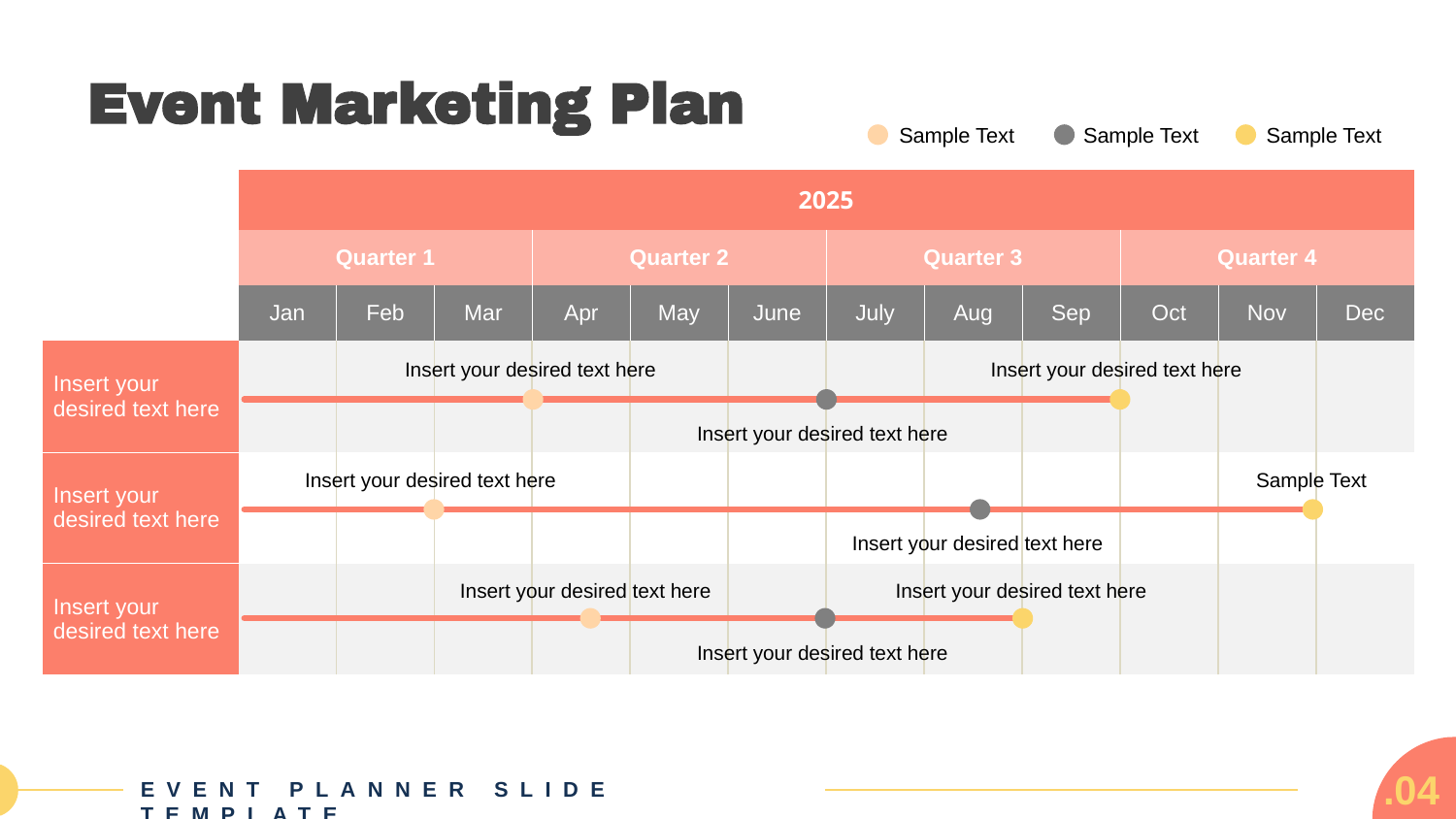

# Event Marketing Plan
Sample Text
Sample Text
Sample Text

|  | 2025 |  |  |  |  |  |  |  |  |  |  |  |
| --- | --- | --- | --- | --- | --- | --- | --- | --- | --- | --- | --- | --- |
|  | Quarter 1 |  |  | Quarter 2 |  |  | Quarter 3 |  |  | Quarter 4 |  |  |
|  | Jan | Feb | Mar | Apr | May | June | July | Aug | Sep | Oct | Nov | Dec |
| Insert your desired text here |  |  |  |  |  |  |  |  |  |  |  |  |
| Insert your desired text here |  |  |  |  |  |  |  |  |  |  |  |  |
| Insert your desired text here |  |  |  |  |  |  |  |  |  |  |  |  |
Insert your desired text here
Insert your desired text here

Insert your desired text here
Insert your desired text here
Sample Text

Insert your desired text here
Insert your desired text here
Insert your desired text here

Insert your desired text here

.04

EVENT PLANNER SLIDE TEMPLATE